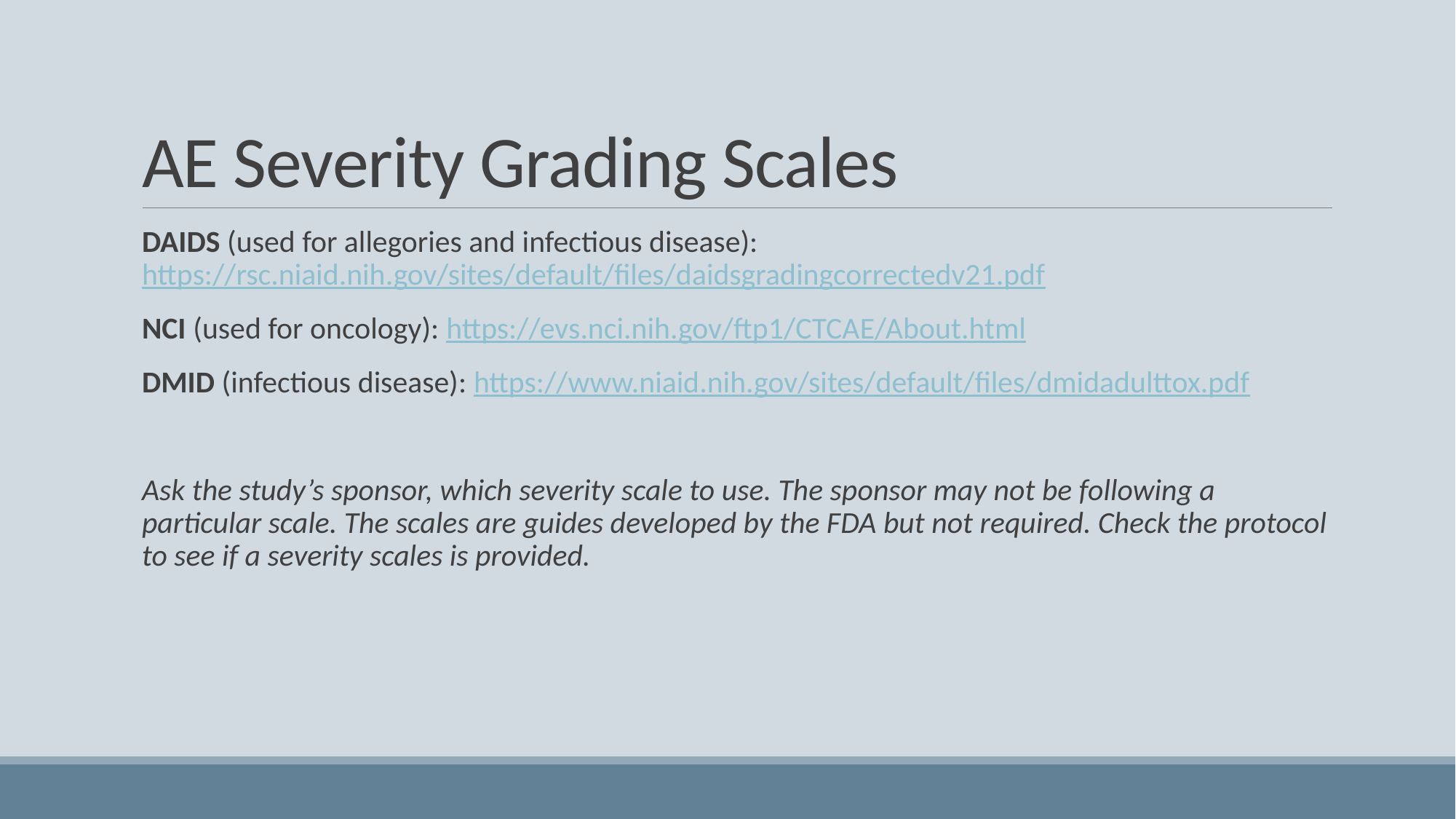

# AE Severity Grading Scales
DAIDS (used for allegories and infectious disease): https://rsc.niaid.nih.gov/sites/default/files/daidsgradingcorrectedv21.pdf
NCI (used for oncology): https://evs.nci.nih.gov/ftp1/CTCAE/About.html
DMID (infectious disease): https://www.niaid.nih.gov/sites/default/files/dmidadulttox.pdf

Ask the study’s sponsor, which severity scale to use. The sponsor may not be following a particular scale. The scales are guides developed by the FDA but not required. Check the protocol to see if a severity scales is provided.